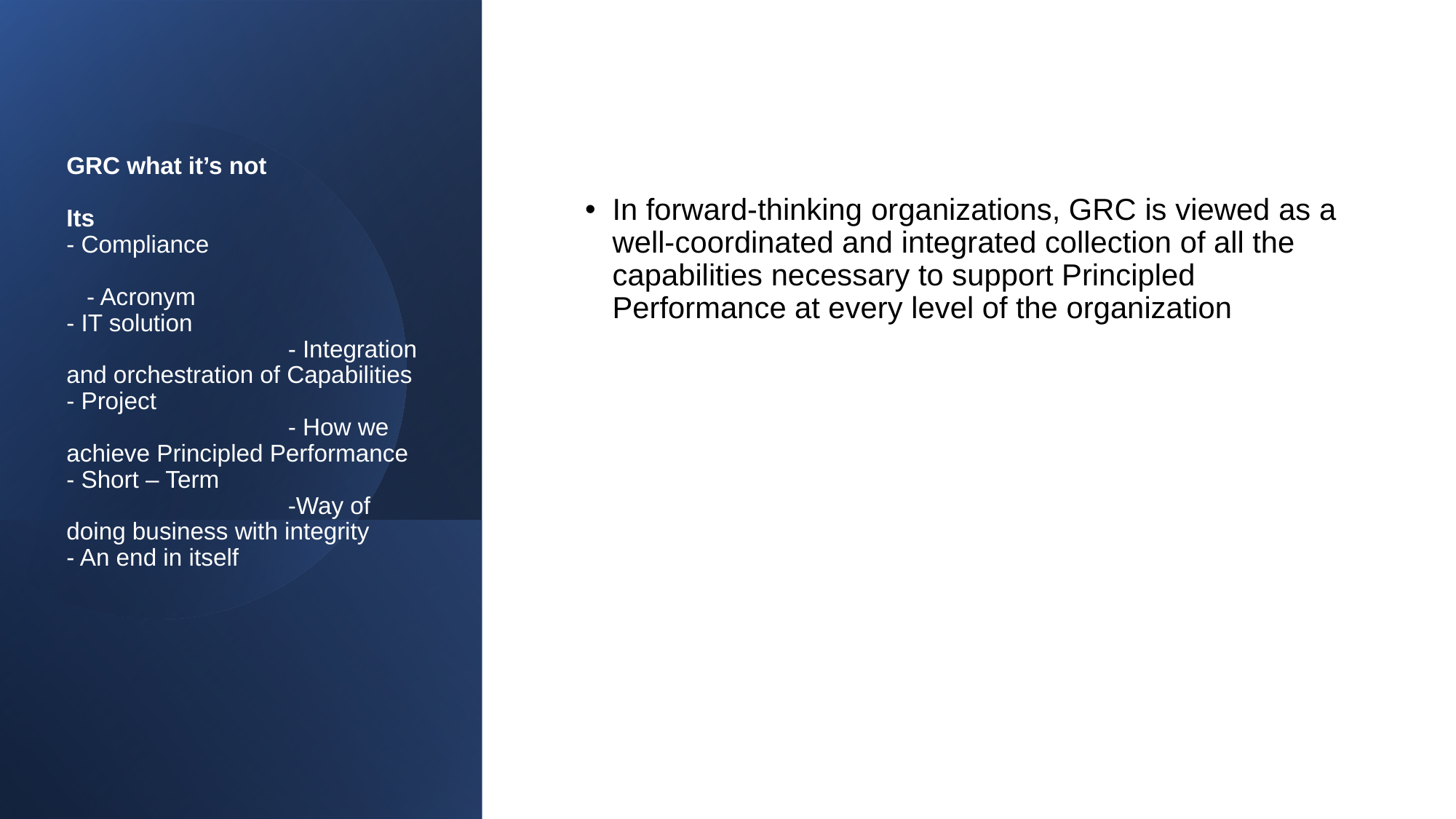

# GRC what it’s not                                                                             Its - Compliance                                                                                          - Acronym - IT solution                                                                    - Integration and orchestration of Capabilities - Project                                                                          - How we achieve Principled Performance - Short – Term                                                                -Way of doing business with integrity - An end in itself
In forward-thinking organizations, GRC is viewed as a
well-coordinated and integrated collection of all the capabilities necessary to support Principled Performance at every level of the organization